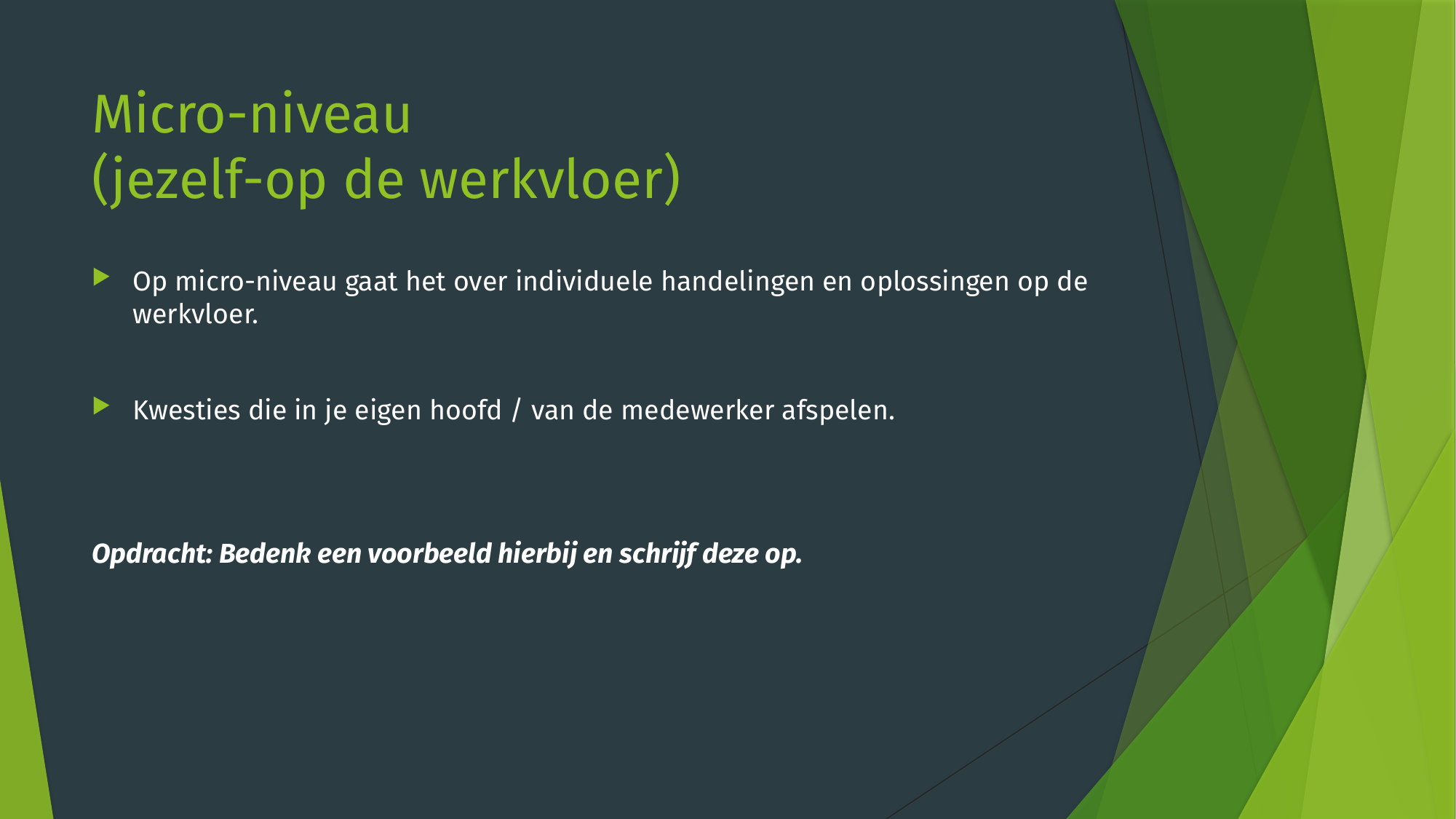

# Micro-niveau (jezelf-op de werkvloer)
Op micro-niveau gaat het over individuele handelingen en oplossingen op de werkvloer.

Kwesties die in je eigen hoofd / van de medewerker afspelen.

Opdracht: Bedenk een voorbeeld hierbij en schrijf deze op.